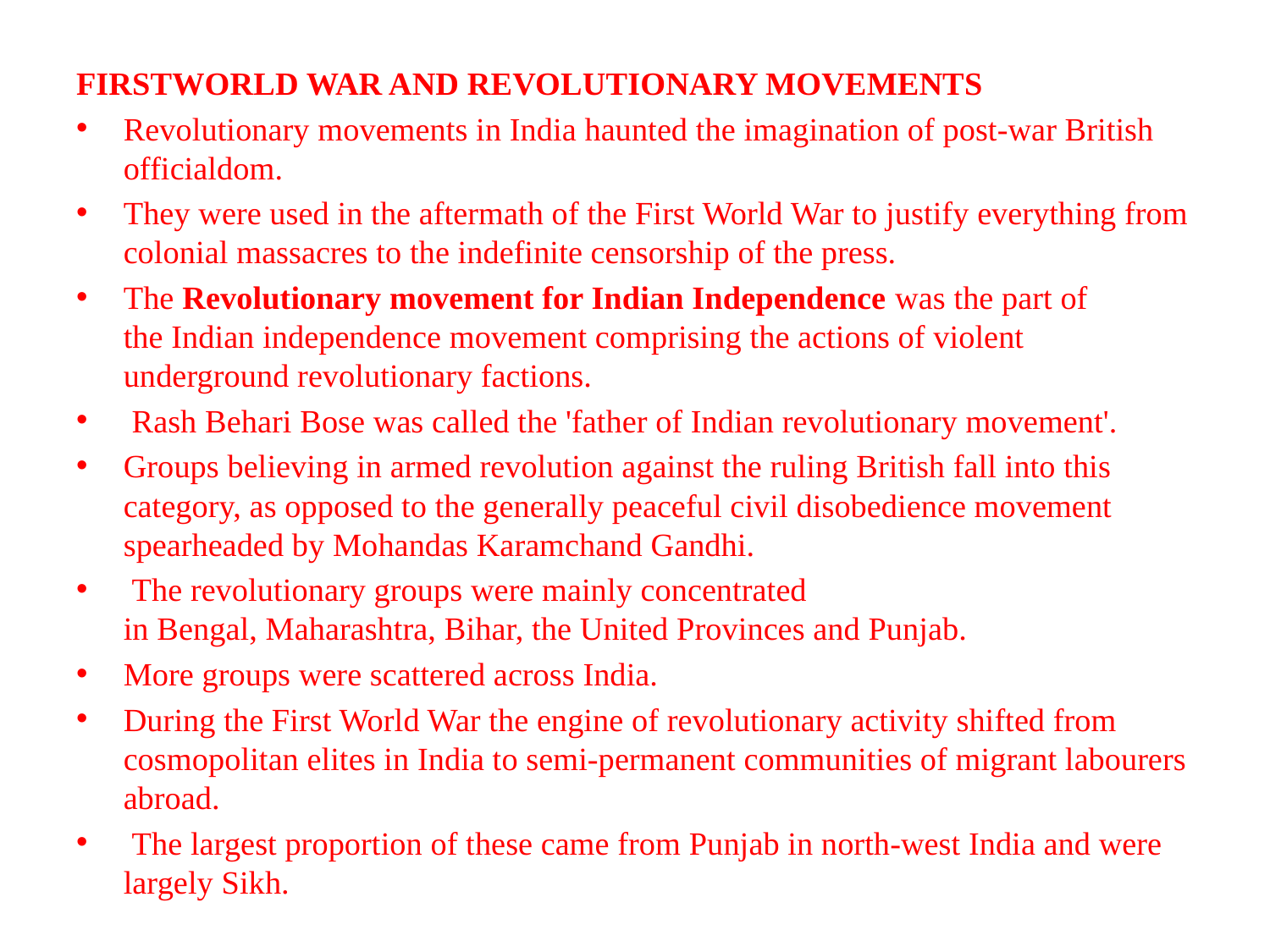

FIRSTWORLD WAR AND REVOLUTIONARY MOVEMENTS
Revolutionary movements in India haunted the imagination of post-war British officialdom.
They were used in the aftermath of the First World War to justify everything from colonial massacres to the indefinite censorship of the press.
The Revolutionary movement for Indian Independence was the part of the Indian independence movement comprising the actions of violent underground revolutionary factions.
 Rash Behari Bose was called the 'father of Indian revolutionary movement'.
Groups believing in armed revolution against the ruling British fall into this category, as opposed to the generally peaceful civil disobedience movement spearheaded by Mohandas Karamchand Gandhi.
 The revolutionary groups were mainly concentrated in Bengal, Maharashtra, Bihar, the United Provinces and Punjab.
More groups were scattered across India.
During the First World War the engine of revolutionary activity shifted from cosmopolitan elites in India to semi-permanent communities of migrant labourers abroad.
 The largest proportion of these came from Punjab in north-west India and were largely Sikh.